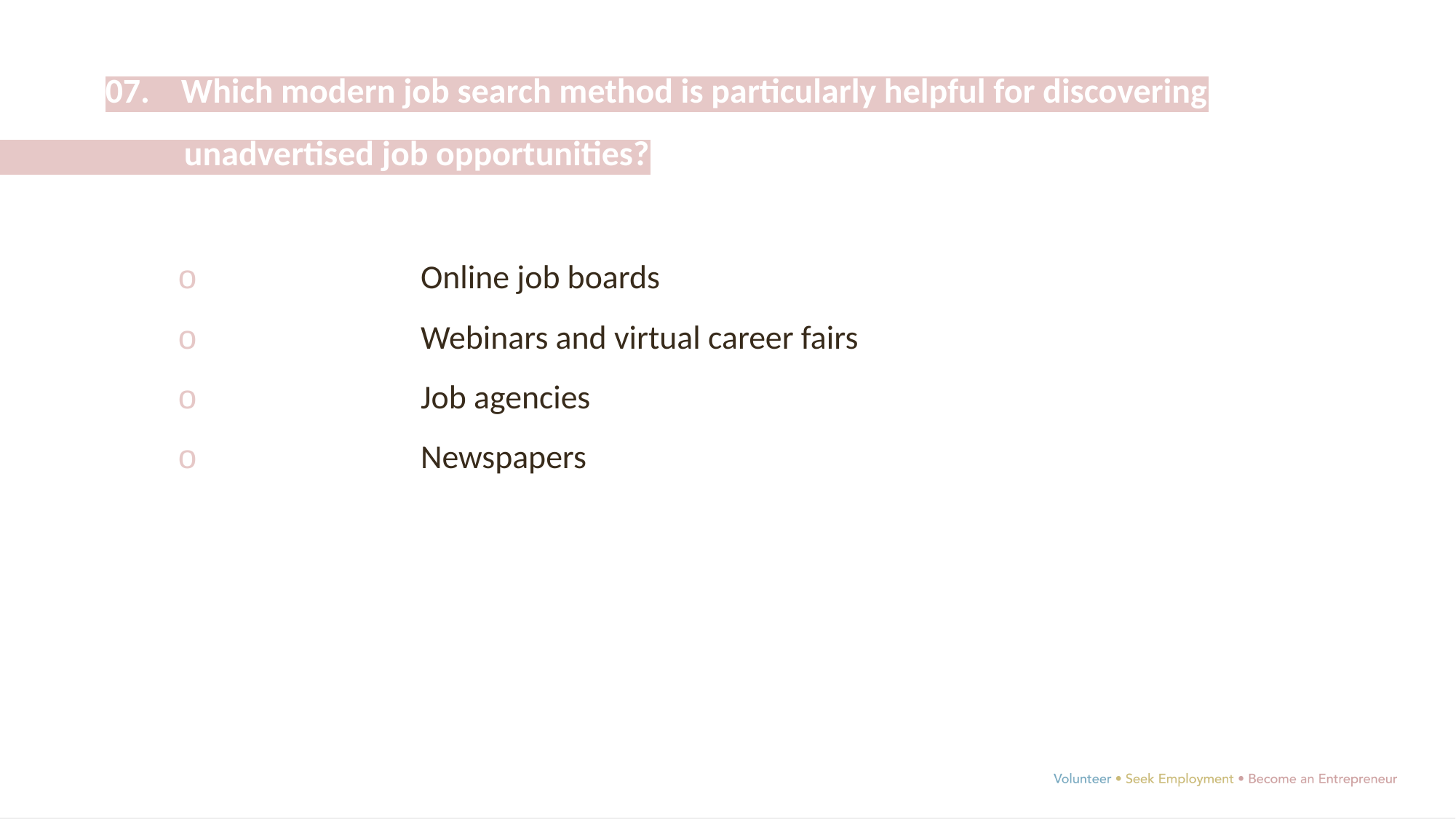

07.    Which modern job search method is particularly helpful for discovering
                        unadvertised job opportunities?

o	Online job boards
o	Webinars and virtual career fairs
o	Job agencies
o	Newspapers